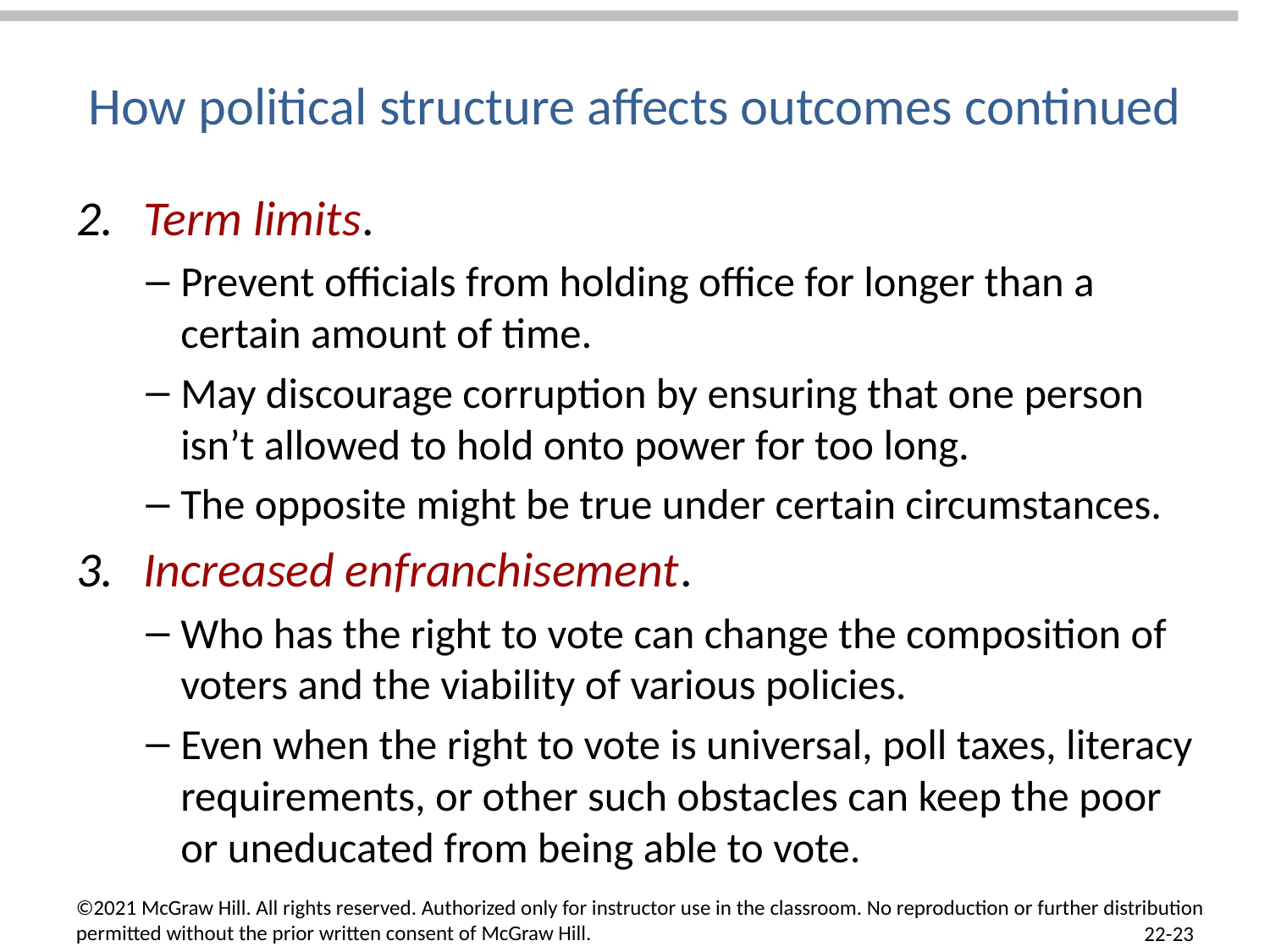

# How political structure affects outcomes continued
Term limits.
Prevent officials from holding office for longer than a certain amount of time.
May discourage corruption by ensuring that one person isn’t allowed to hold onto power for too long.
The opposite might be true under certain circumstances.
Increased enfranchisement.
Who has the right to vote can change the composition of voters and the viability of various policies.
Even when the right to vote is universal, poll taxes, literacy requirements, or other such obstacles can keep the poor or uneducated from being able to vote.